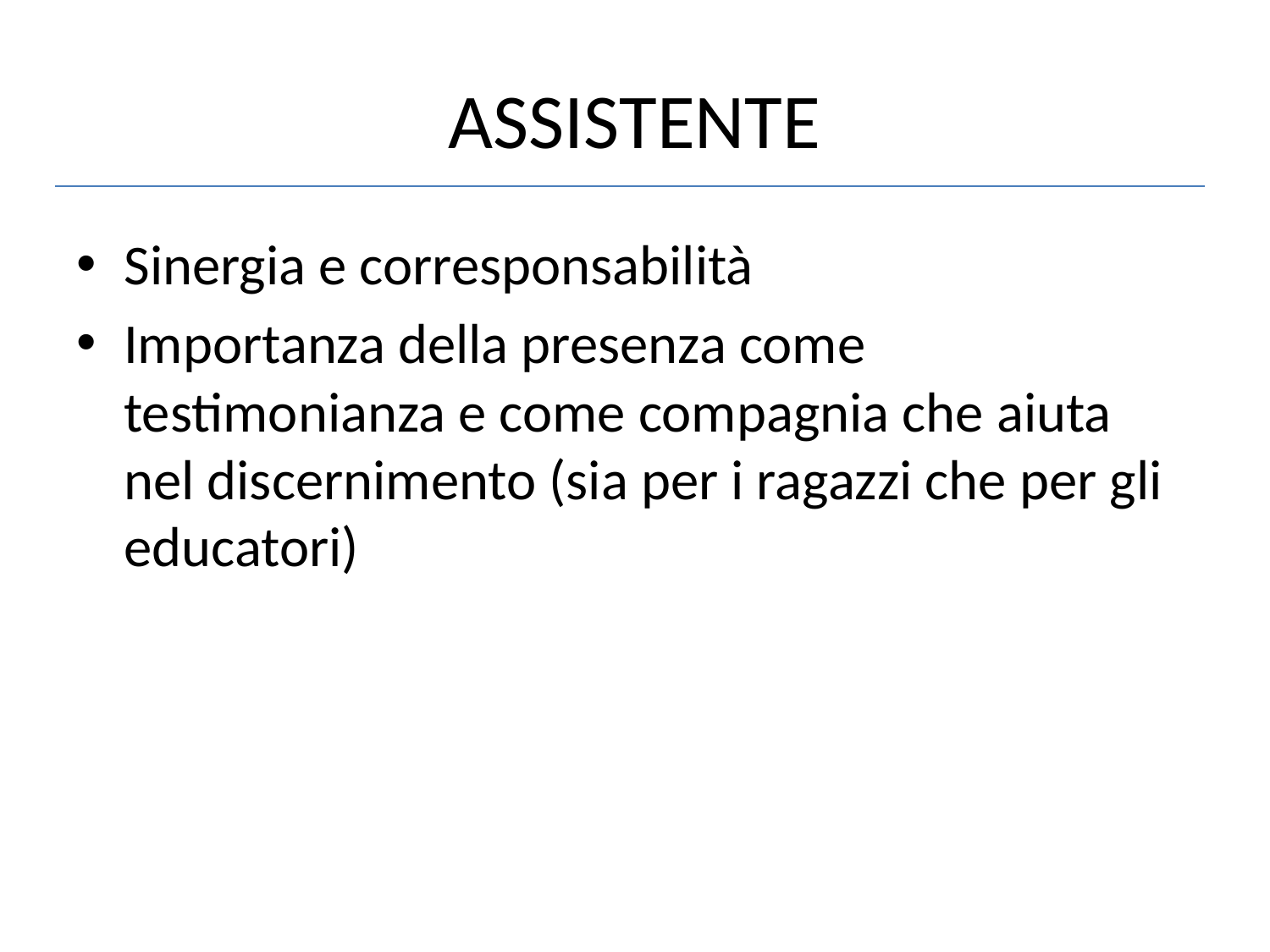

# ASSISTENTE
Sinergia e corresponsabilità
Importanza della presenza come testimonianza e come compagnia che aiuta nel discernimento (sia per i ragazzi che per gli educatori)